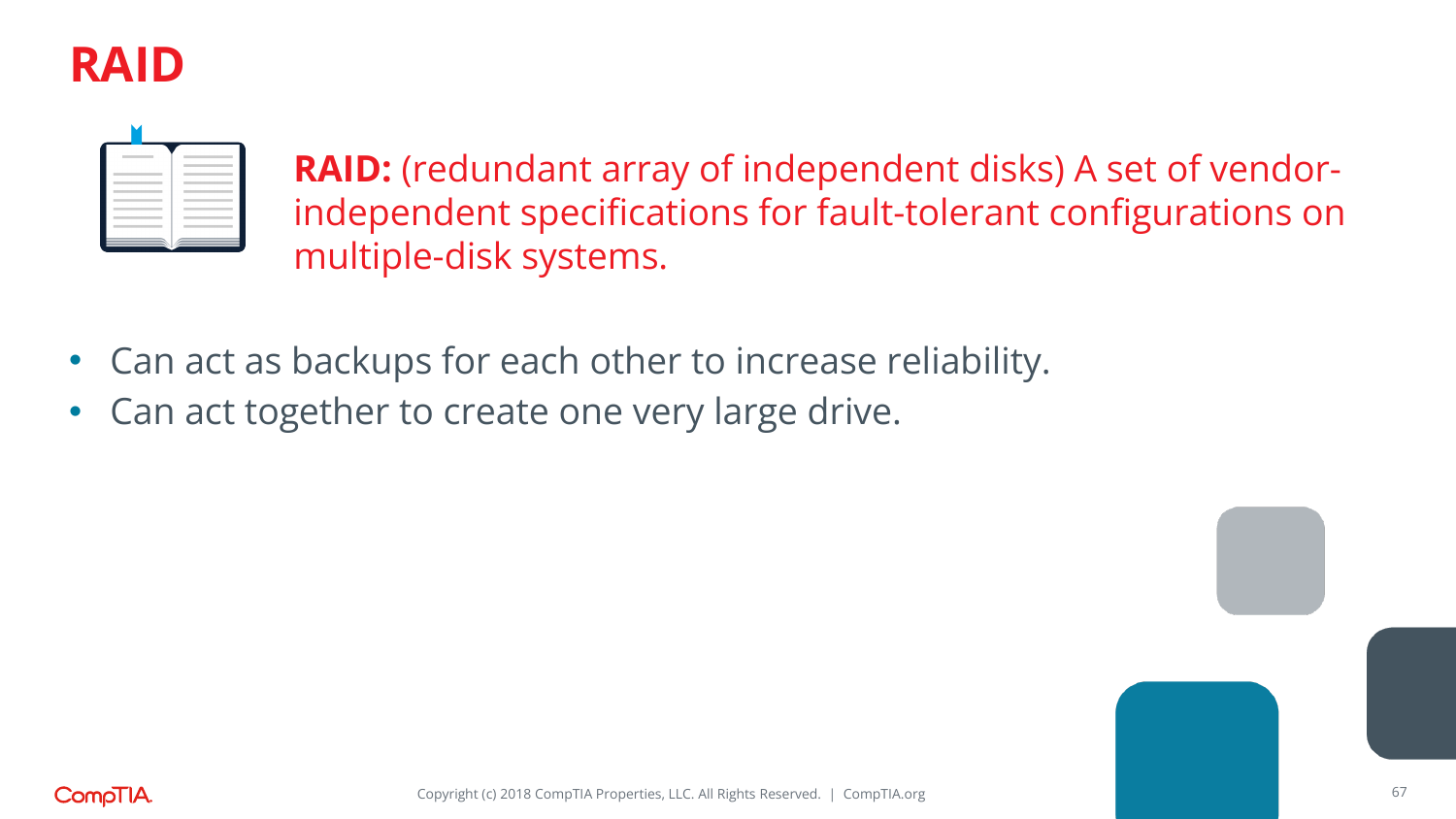

# RAID
RAID: (redundant array of independent disks) A set of vendor-independent specifications for fault-tolerant configurations on multiple-disk systems.
Can act as backups for each other to increase reliability.
Can act together to create one very large drive.
67